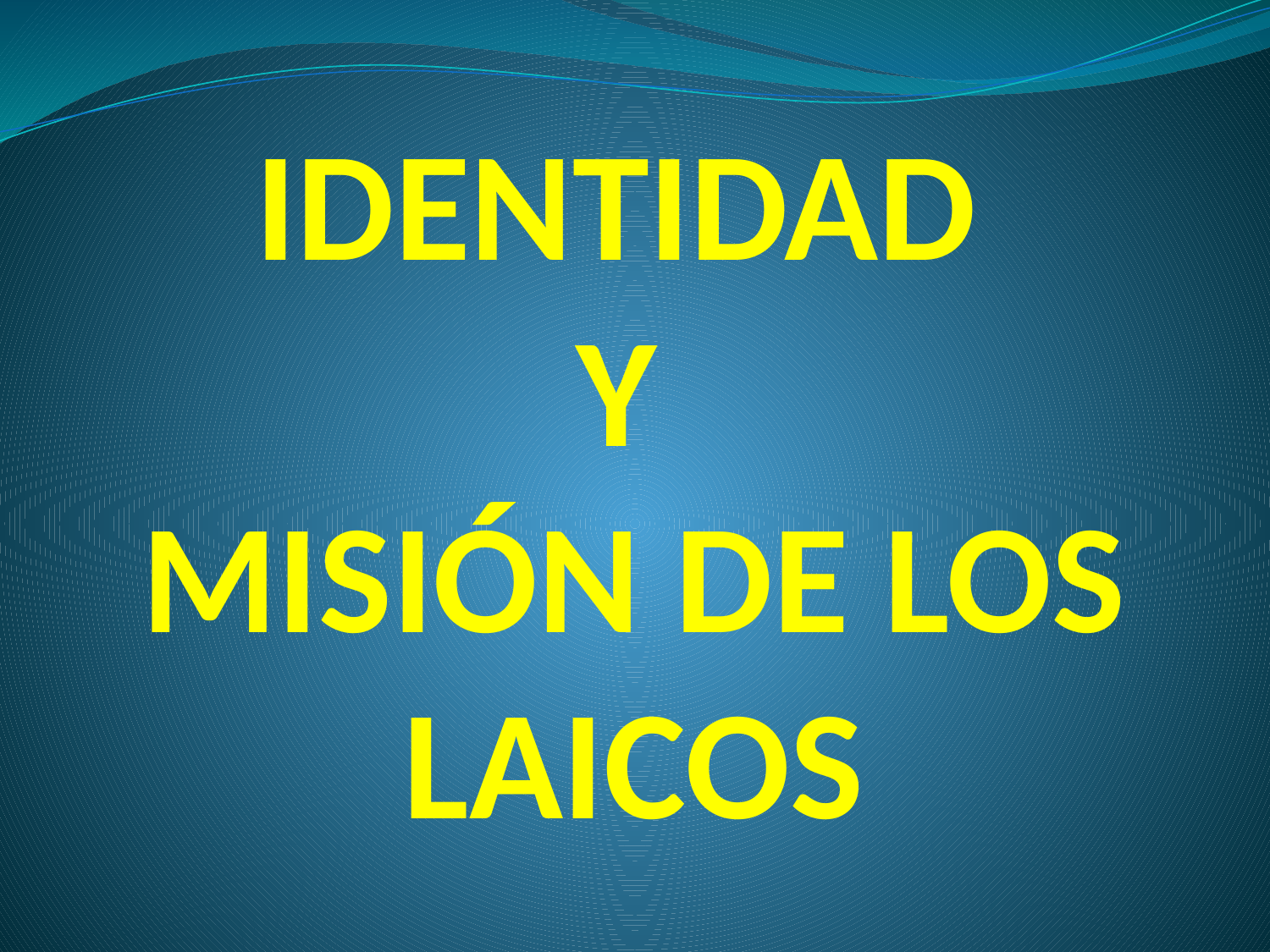

# IDENTIDAD Y MISIÓN DE LOS LAICOS